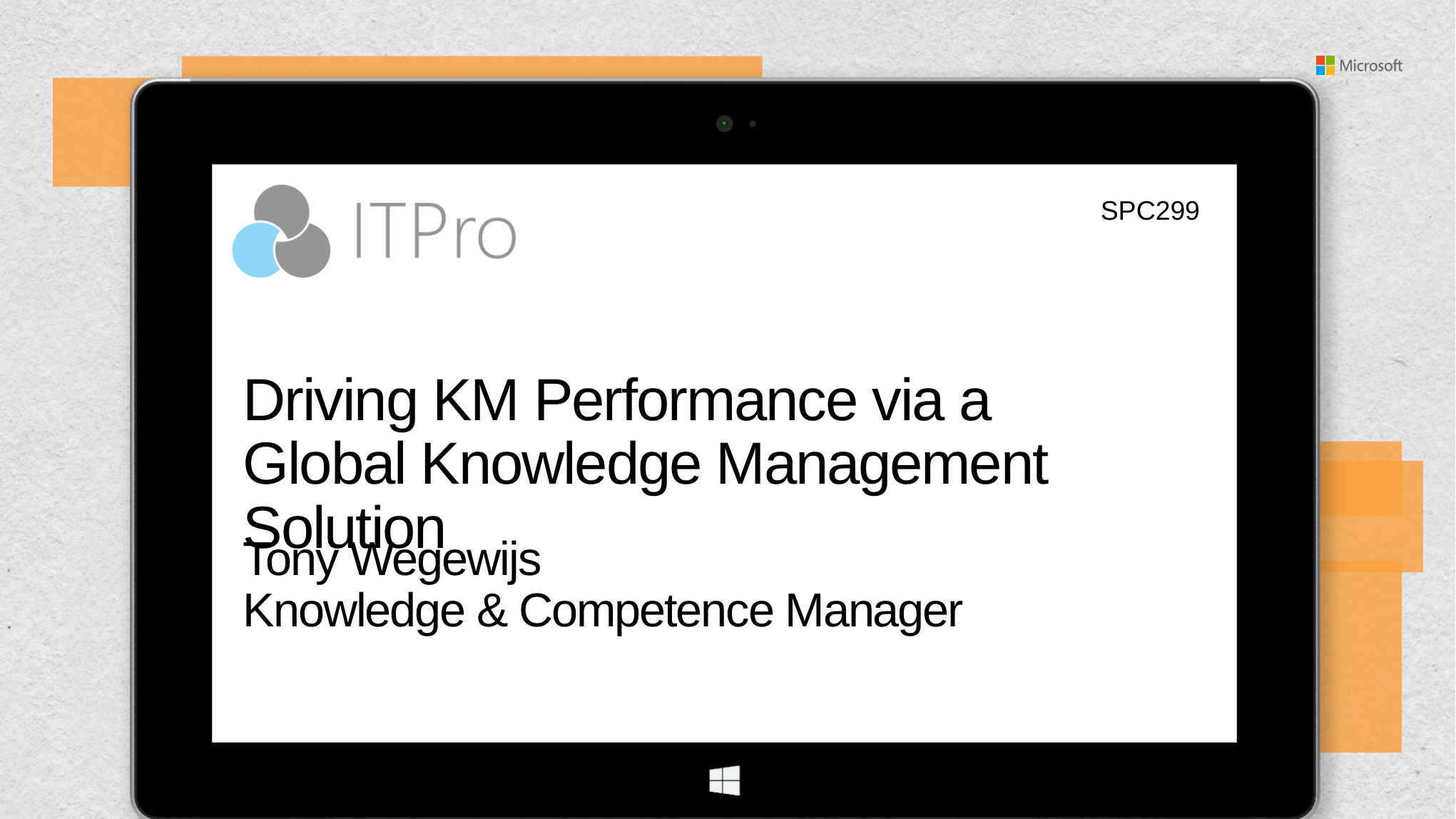

SPC299
# Driving KM Performance via a Global Knowledge Management Solution
Tony Wegewijs
Knowledge & Competence Manager